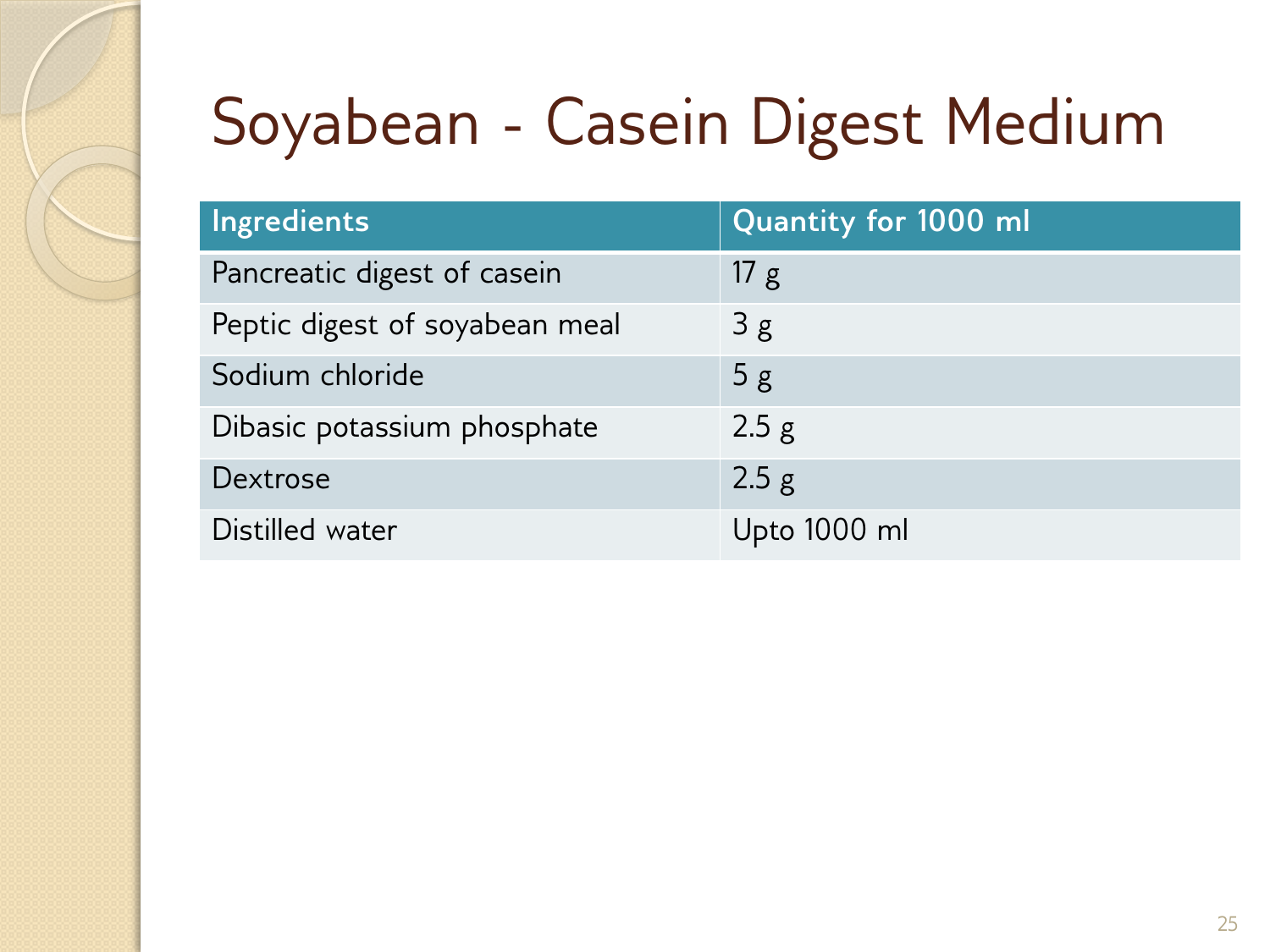

# Soyabean - Casein Digest Medium
| Ingredients | Quantity for 1000 ml |
| --- | --- |
| Pancreatic digest of casein | 17 g |
| Peptic digest of soyabean meal | 3 g |
| Sodium chloride | 5 g |
| Dibasic potassium phosphate | 2.5 g |
| Dextrose | 2.5 g |
| Distilled water | Upto 1000 ml |
25